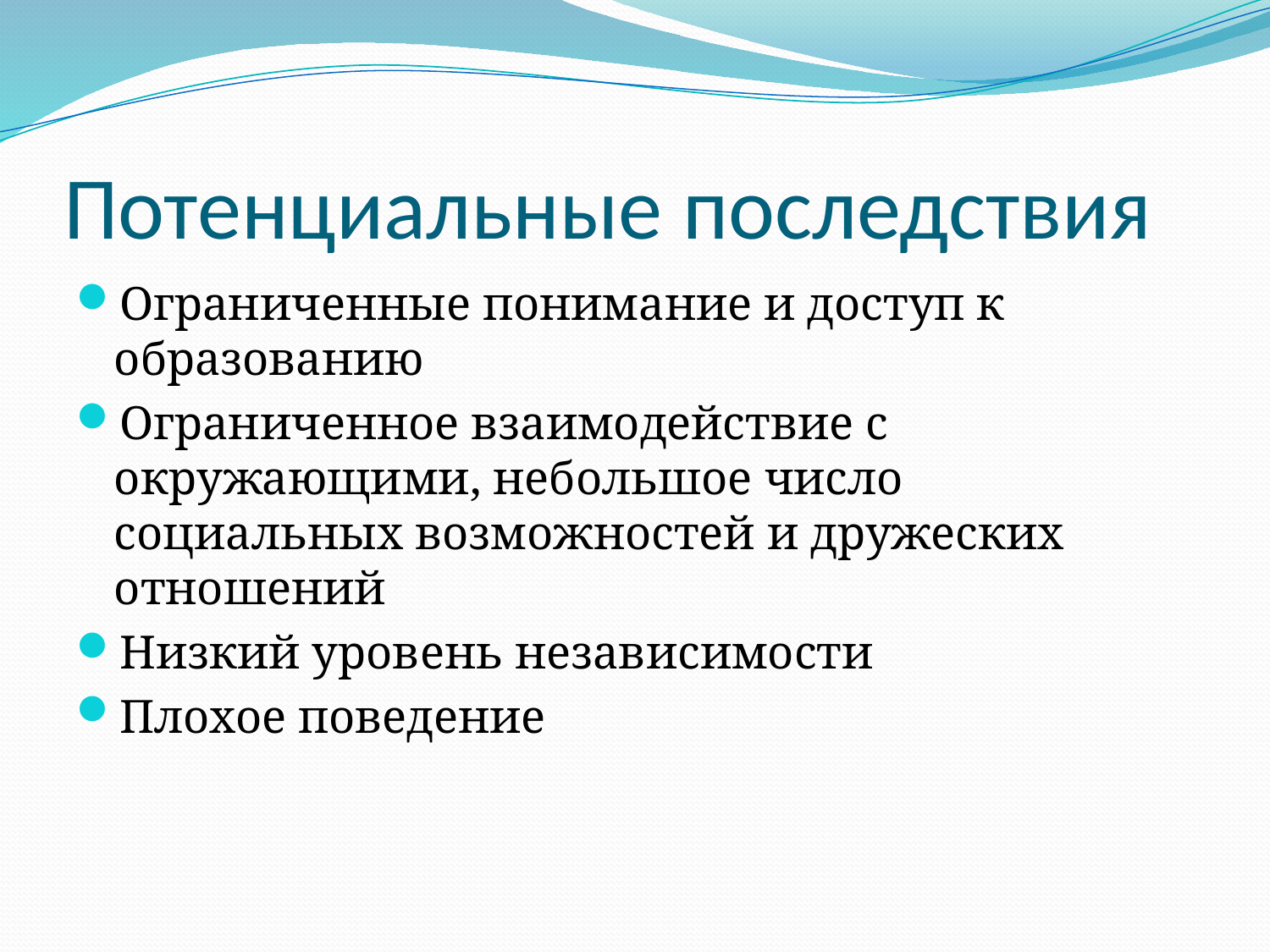

# Потенциальные последствия
Ограниченные понимание и доступ к образованию
Ограниченное взаимодействие с окружающими, небольшое число социальных возможностей и дружеских отношений
Низкий уровень независимости
Плохое поведение